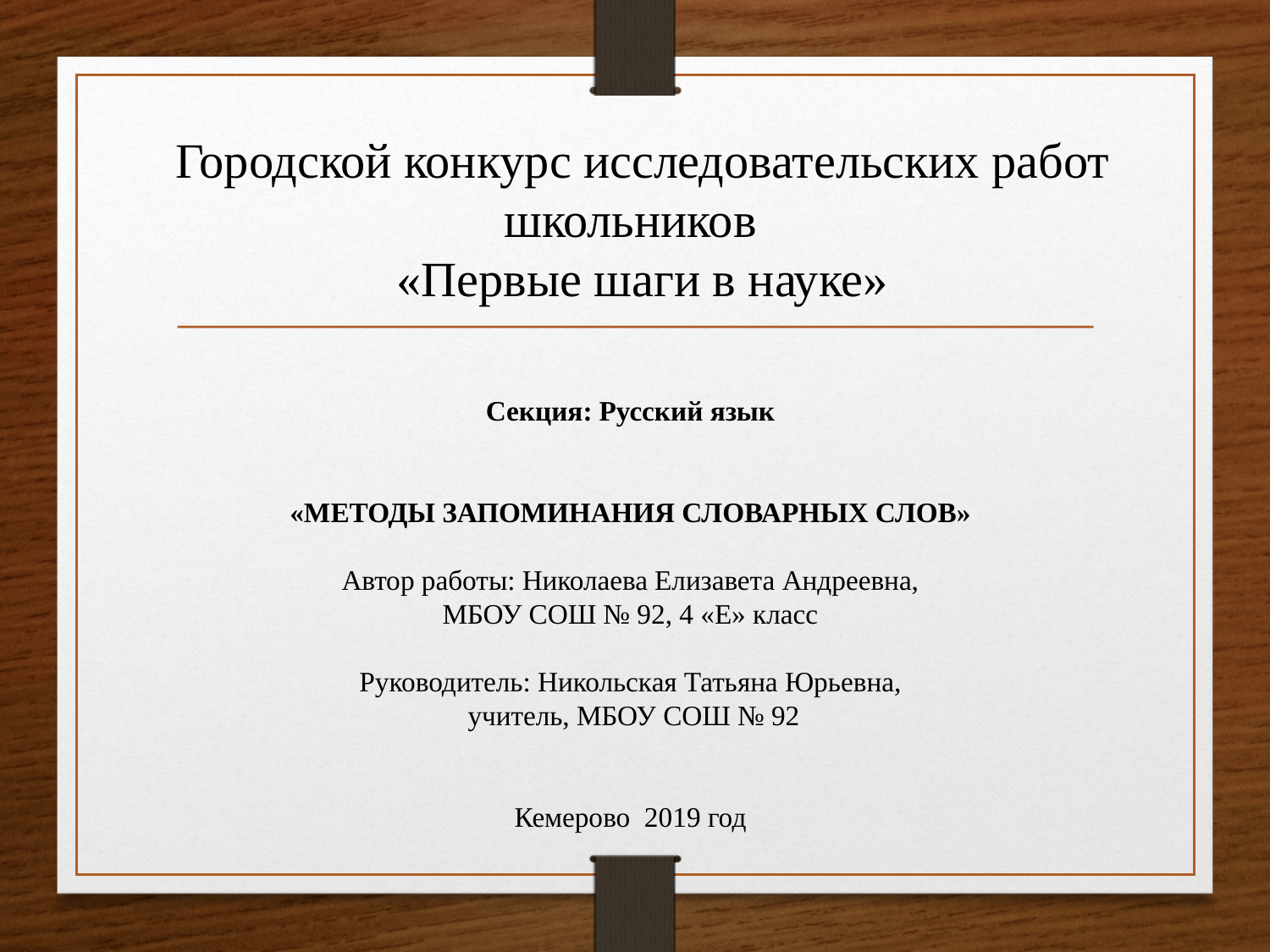

Городской конкурс исследовательских работ школьников
«Первые шаги в науке»

Секция: Русский язык

«МЕТОДЫ ЗАПОМИНАНИЯ СЛОВАРНЫХ СЛОВ»

Автор работы: Николаева Елизавета Андреевна,
МБОУ СОШ № 92, 4 «Е» класс

Руководитель: Никольская Татьяна Юрьевна,
 учитель, МБОУ СОШ № 92

Кемерово  2019 год